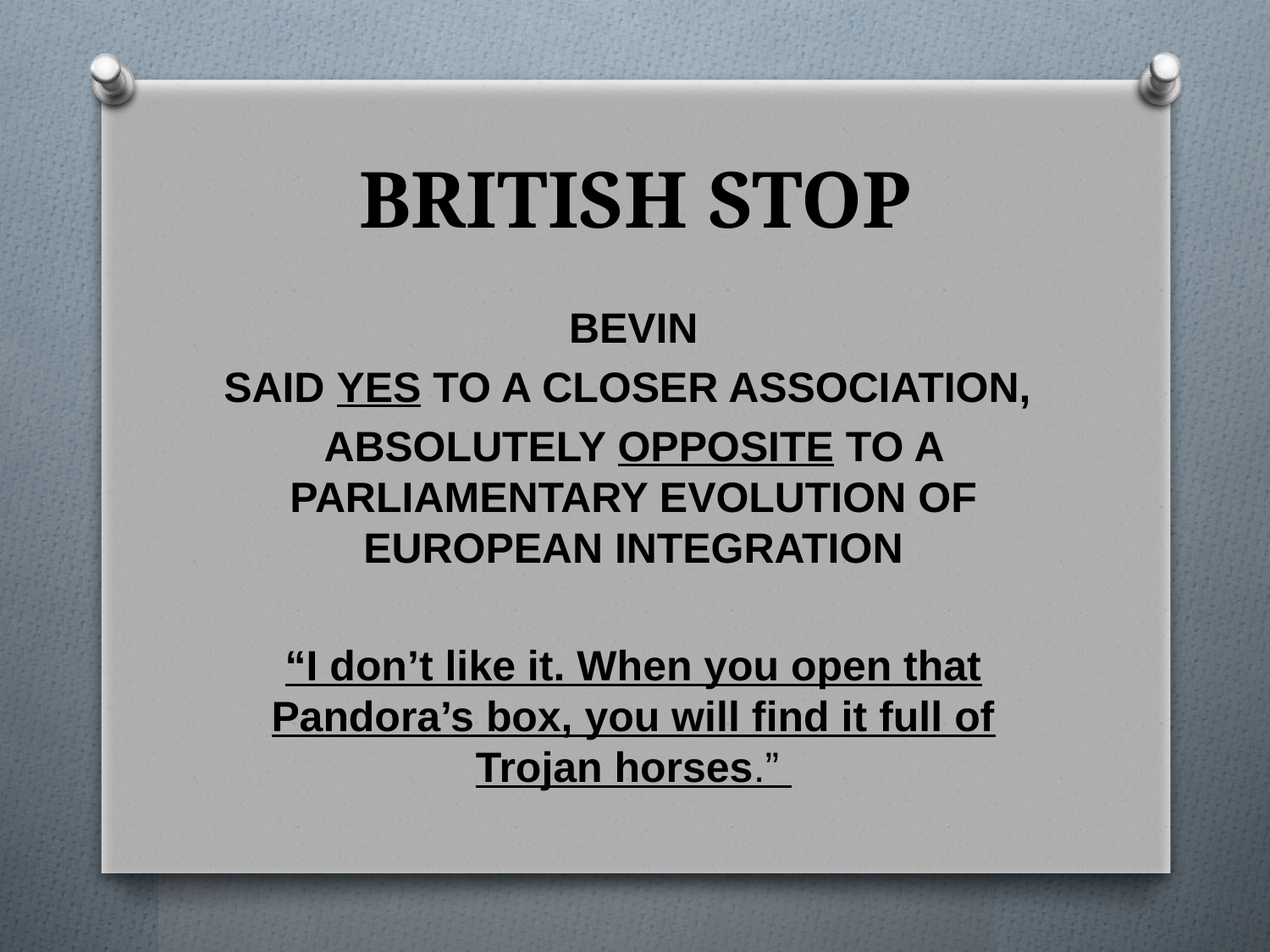

# BRITISH STOP
BEVIN
SAID YES TO A CLOSER ASSOCIATION,
ABSOLUTELY OPPOSITE TO A PARLIAMENTARY EVOLUTION OF EUROPEAN INTEGRATION

“I don’t like it. When you open that Pandora’s box, you will find it full of Trojan horses.”